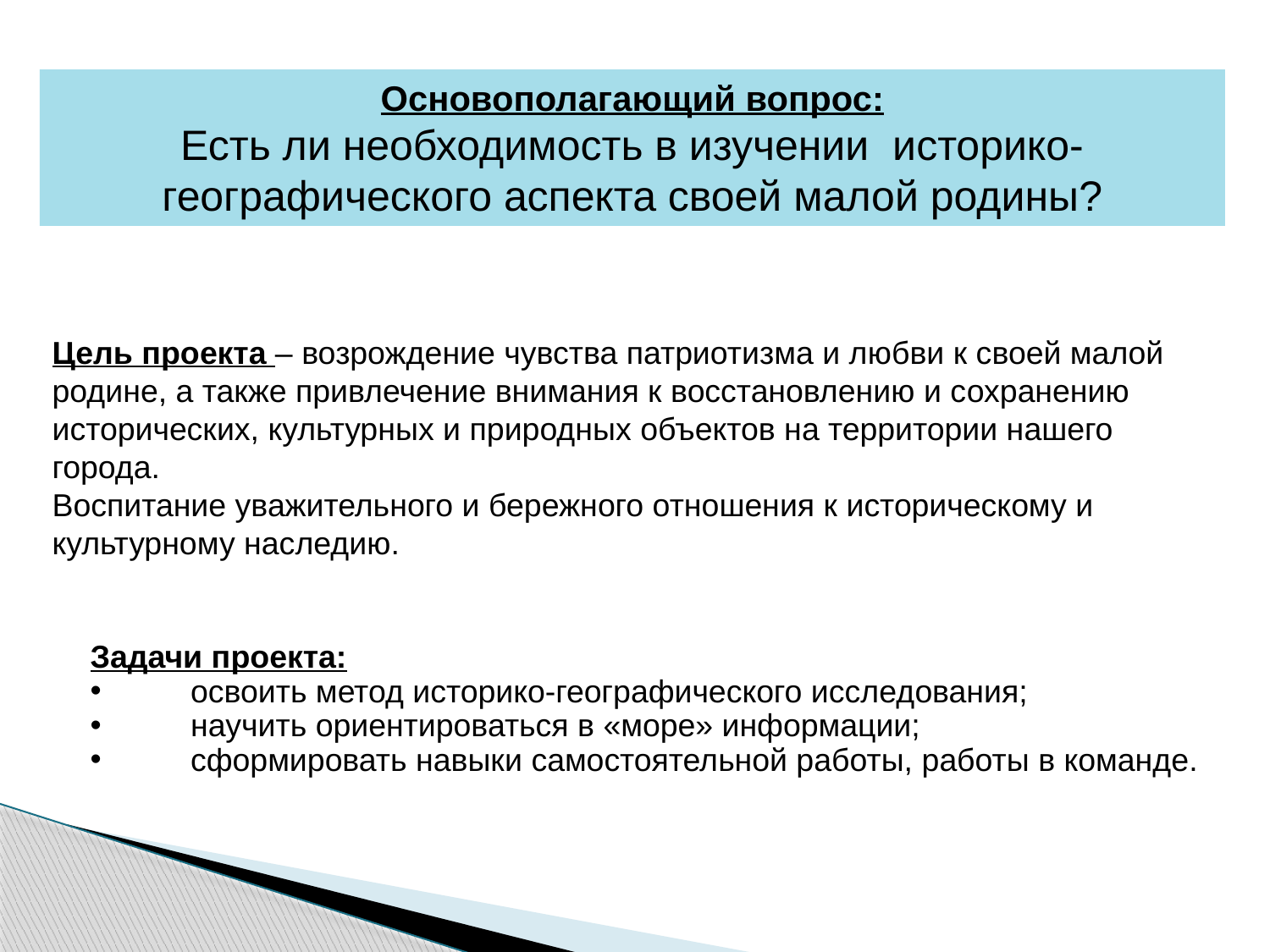

Основополагающий вопрос:
Есть ли необходимость в изучении  историко-географического аспекта своей малой родины?
Цель проекта – возрождение чувства патриотизма и любви к своей малой родине, а также привлечение внимания к восстановлению и сохранению исторических, культурных и природных объектов на территории нашего города.
Воспитание уважительного и бережного отношения к историческому и культурному наследию.
Задачи проекта:
освоить метод историко-географического исследования;
научить ориентироваться в «море» информации;
сформировать навыки самостоятельной работы, работы в команде.